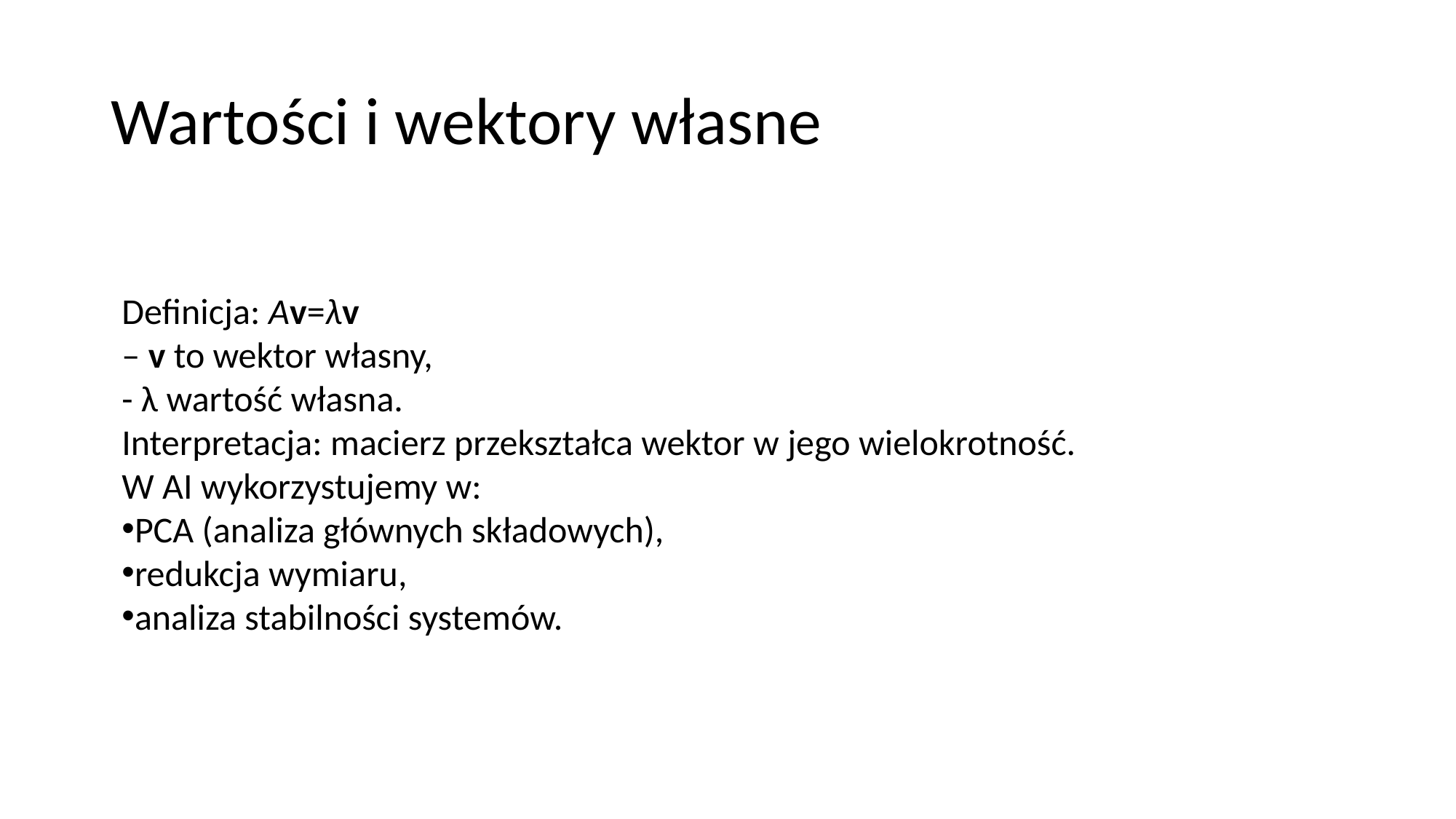

# Wartości i wektory własne
Definicja: Av=λv
– v to wektor własny,
- λ wartość własna.​
Interpretacja: macierz przekształca wektor w jego wielokrotność.
W AI wykorzystujemy w:
PCA (analiza głównych składowych),
redukcja wymiaru,
analiza stabilności systemów.